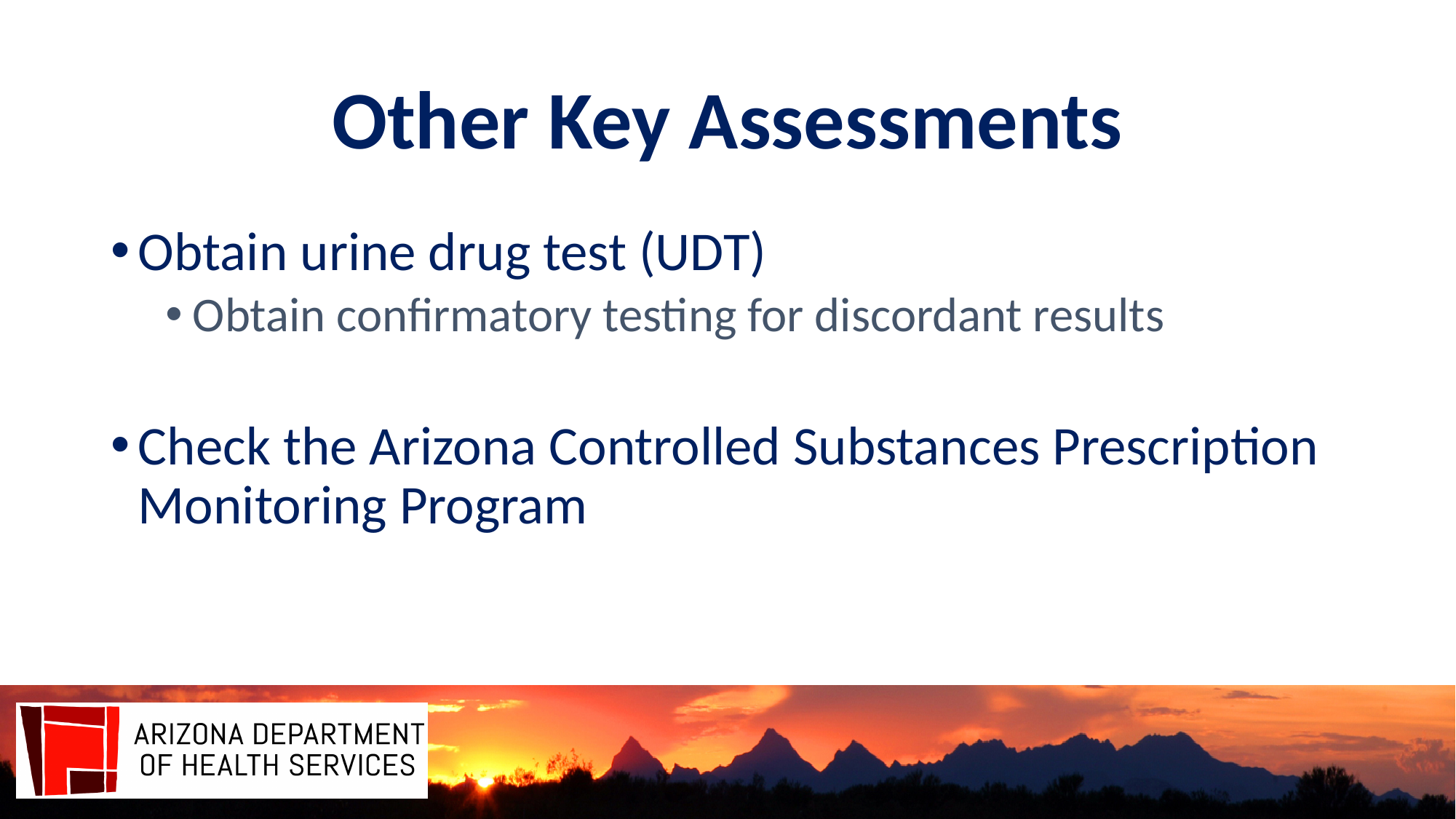

# Other Key Assessments
Obtain urine drug test (UDT)
Obtain confirmatory testing for discordant results

Check the Arizona Controlled Substances Prescription Monitoring Program